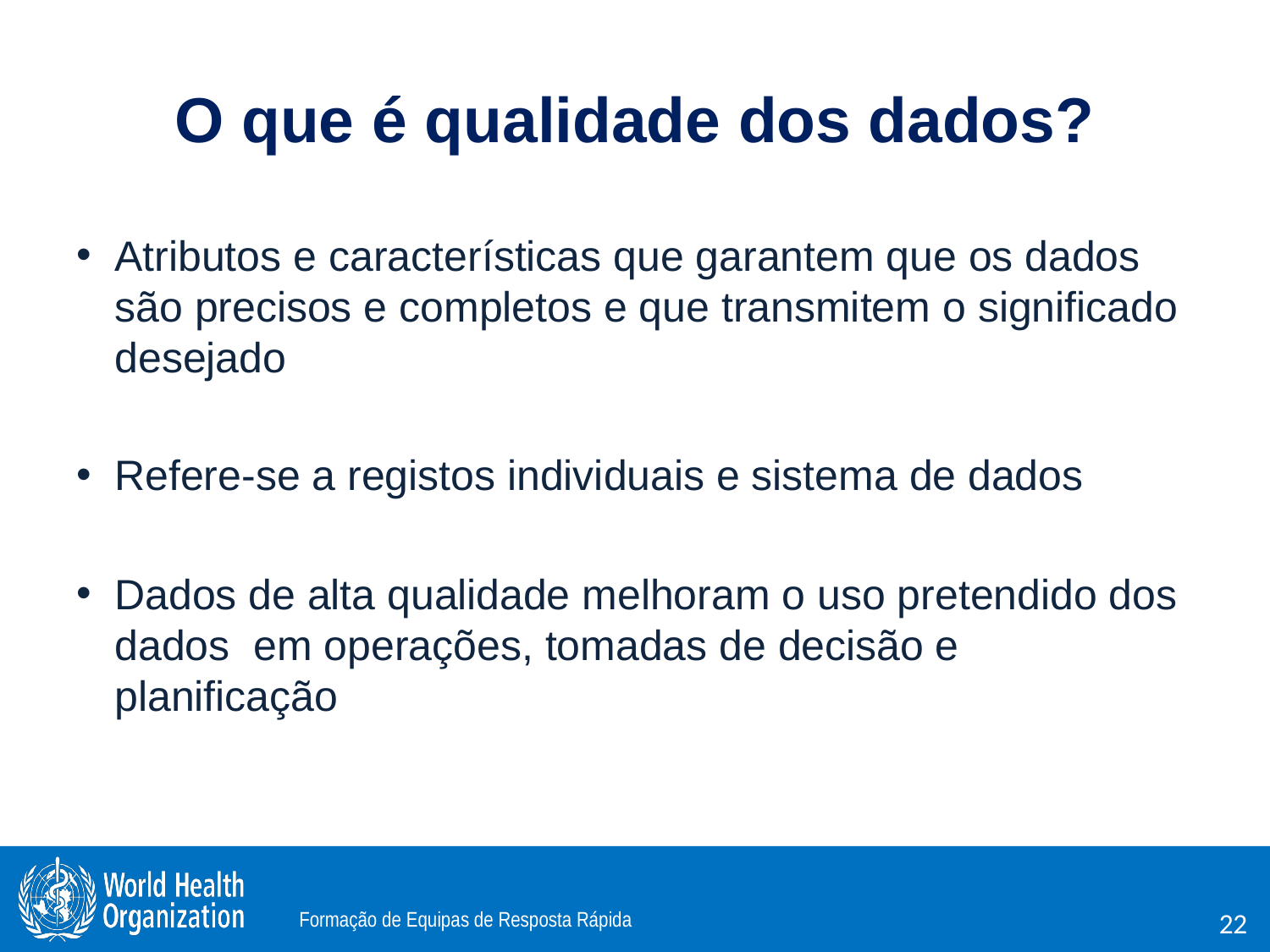

# O que é qualidade dos dados?
Atributos e características que garantem que os dados são precisos e completos e que transmitem o significado desejado

Refere-se a registos individuais e sistema de dados

Dados de alta qualidade melhoram o uso pretendido dos dados  em operações, tomadas de decisão e planificação